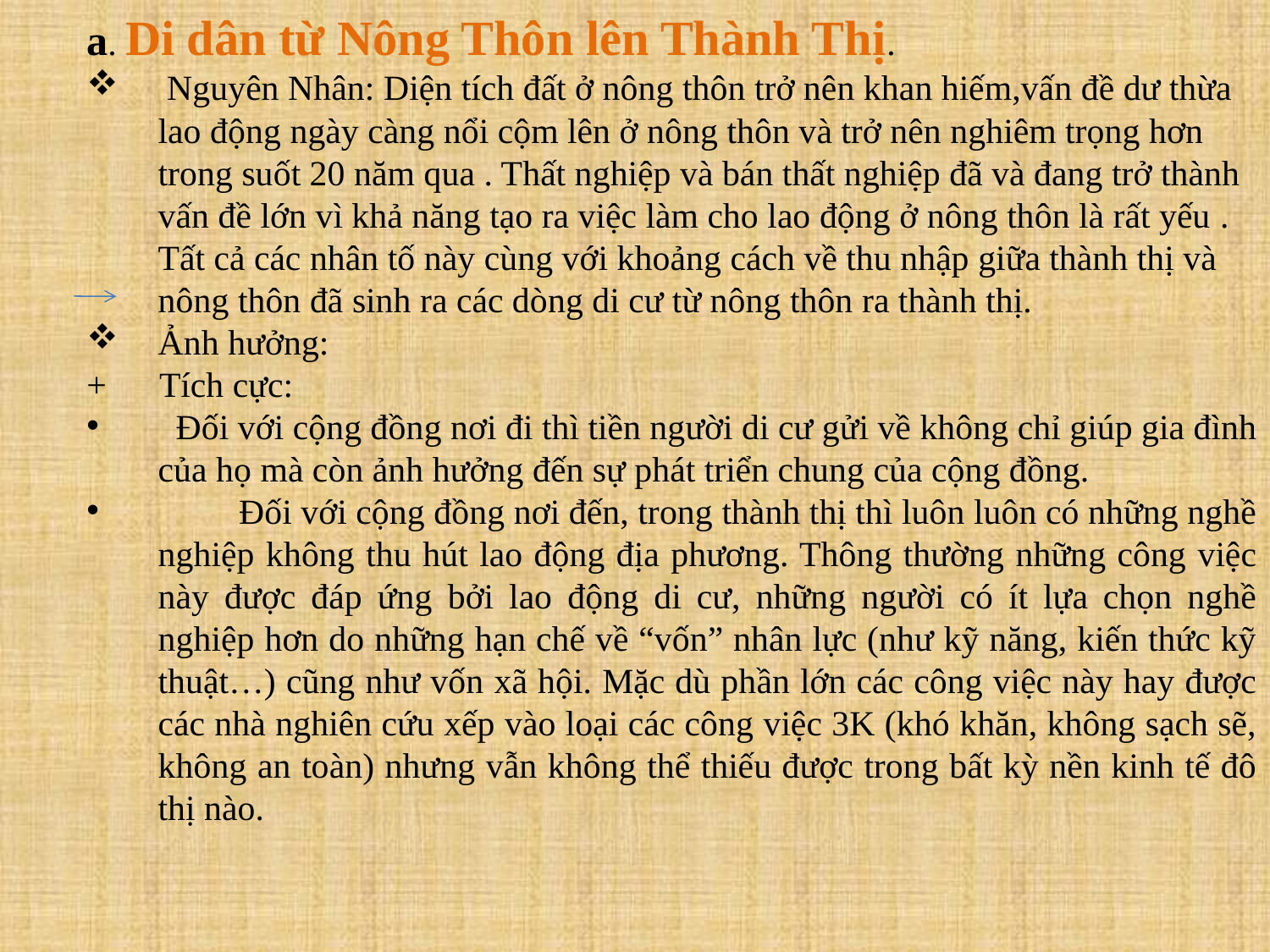

a. Di dân từ Nông Thôn lên Thành Thị.
 Nguyên Nhân: Diện tích đất ở nông thôn trở nên khan hiếm,vấn đề dư thừa lao động ngày càng nổi cộm lên ở nông thôn và trở nên nghiêm trọng hơn trong suốt 20 năm qua . Thất nghiệp và bán thất nghiệp đã và đang trở thành vấn đề lớn vì khả năng tạo ra việc làm cho lao động ở nông thôn là rất yếu .    Tất cả các nhân tố này cùng với khoảng cách về thu nhập giữa thành thị và nông thôn đã sinh ra các dòng di cư từ nông thôn ra thành thị.
Ảnh hưởng:
+      Tích cực:
  Đối với cộng đồng nơi đi thì tiền người di cư gửi về không chỉ giúp gia đình của họ mà còn ảnh hưởng đến sự phát triển chung của cộng đồng.
         Đối với cộng đồng nơi đến, trong thành thị thì luôn luôn có những nghề nghiệp không thu hút lao động địa phương. Thông thường những công việc này được đáp ứng bởi lao động di cư, những người có ít lựa chọn nghề nghiệp hơn do những hạn chế về “vốn” nhân lực (như kỹ năng, kiến thức kỹ thuật…) cũng như vốn xã hội. Mặc dù phần lớn các công việc này hay được các nhà nghiên cứu xếp vào loại các công việc 3K (khó khăn, không sạch sẽ, không an toàn) nhưng vẫn không thể thiếu được trong bất kỳ nền kinh tế đô thị nào.